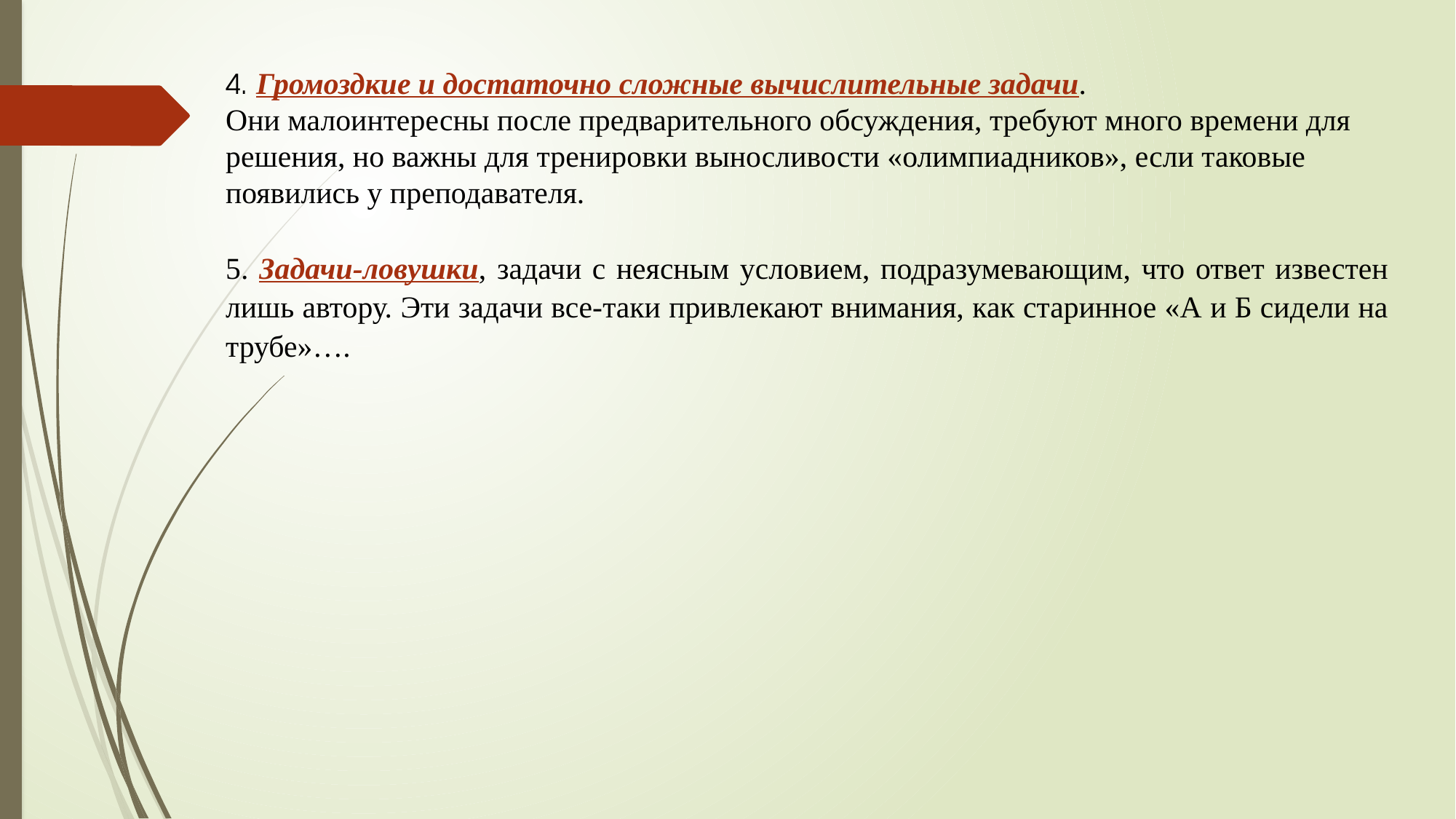

4. Громоздкие и достаточно сложные вычислительные задачи.
Они малоинтересны после предварительного обсуждения, требуют много времени для решения, но важны для тренировки выносливости «олимпиадников», если таковые появились у преподавателя.

5. Задачи-ловушки, задачи с неясным условием, подразумевающим, что ответ известен лишь автору. Эти задачи все-таки привлекают внимания, как старинное «А и Б сидели на трубе»….